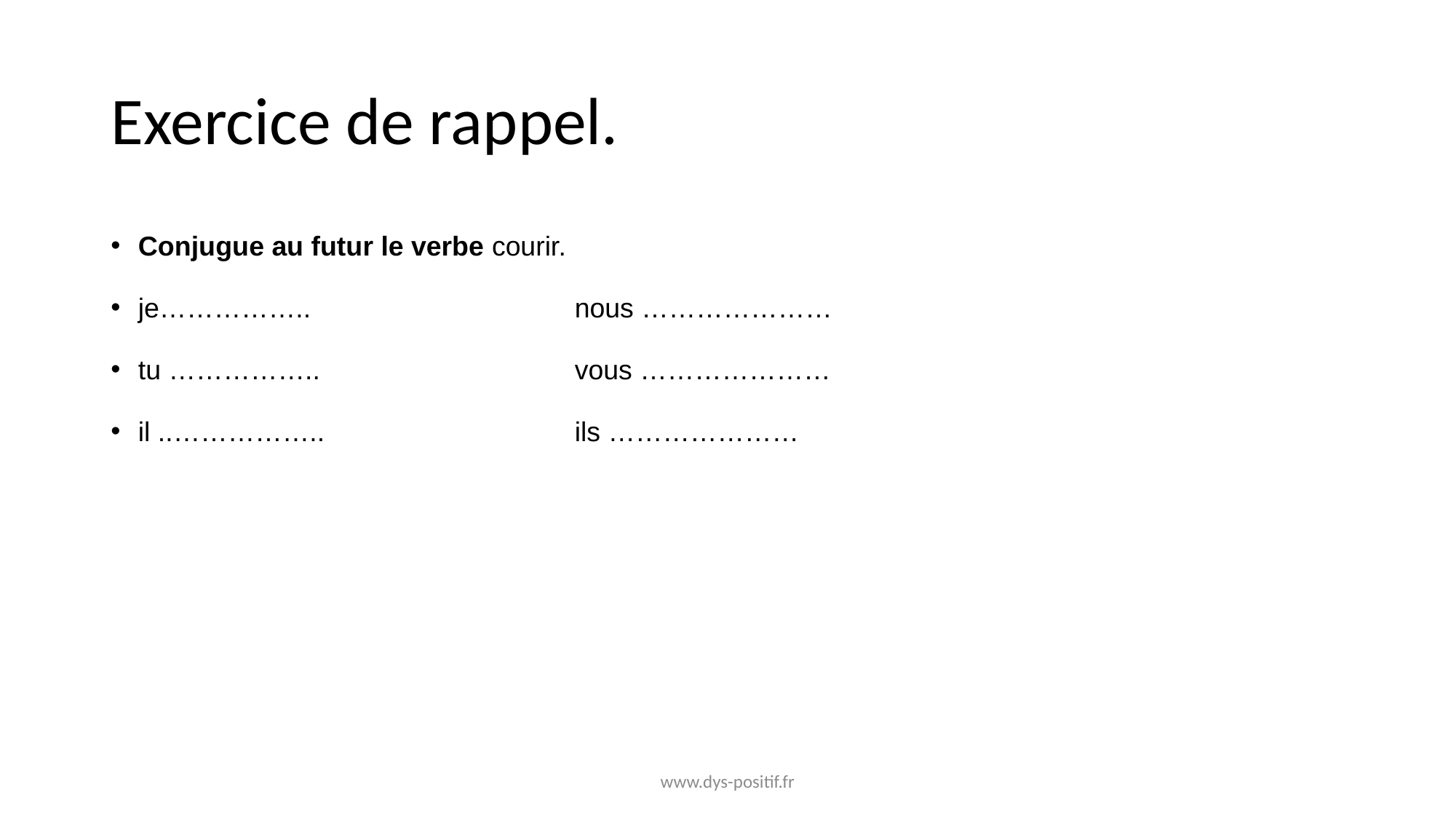

# Exercice de rappel.
Conjugue au futur le verbe courir.
je……………..			nous …………………
tu ……………..			vous …………………
il ..……………..			ils …………………

www.dys-positif.fr